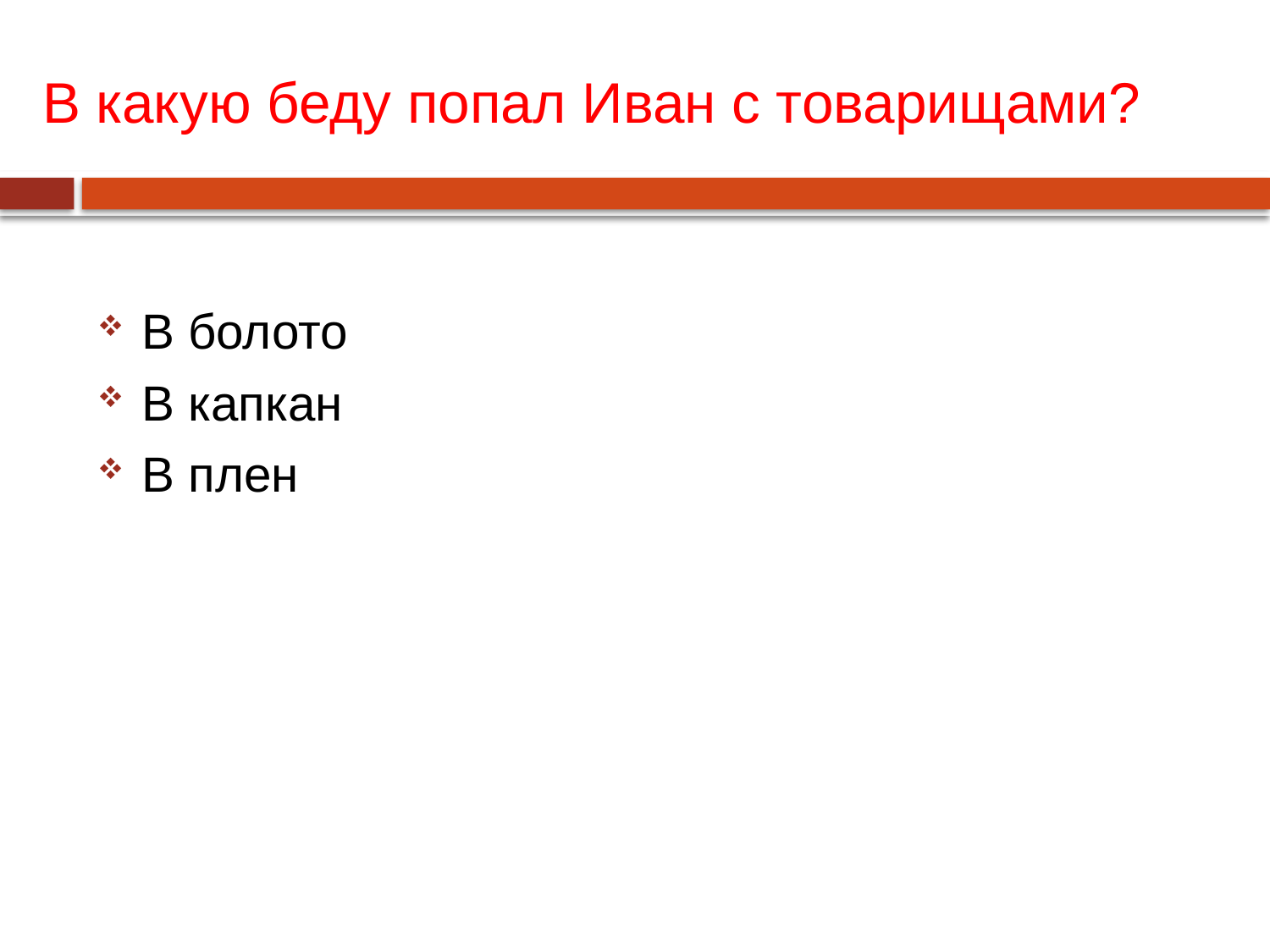

# В какую беду попал Иван с товарищами?

В болото
В капкан
В плен